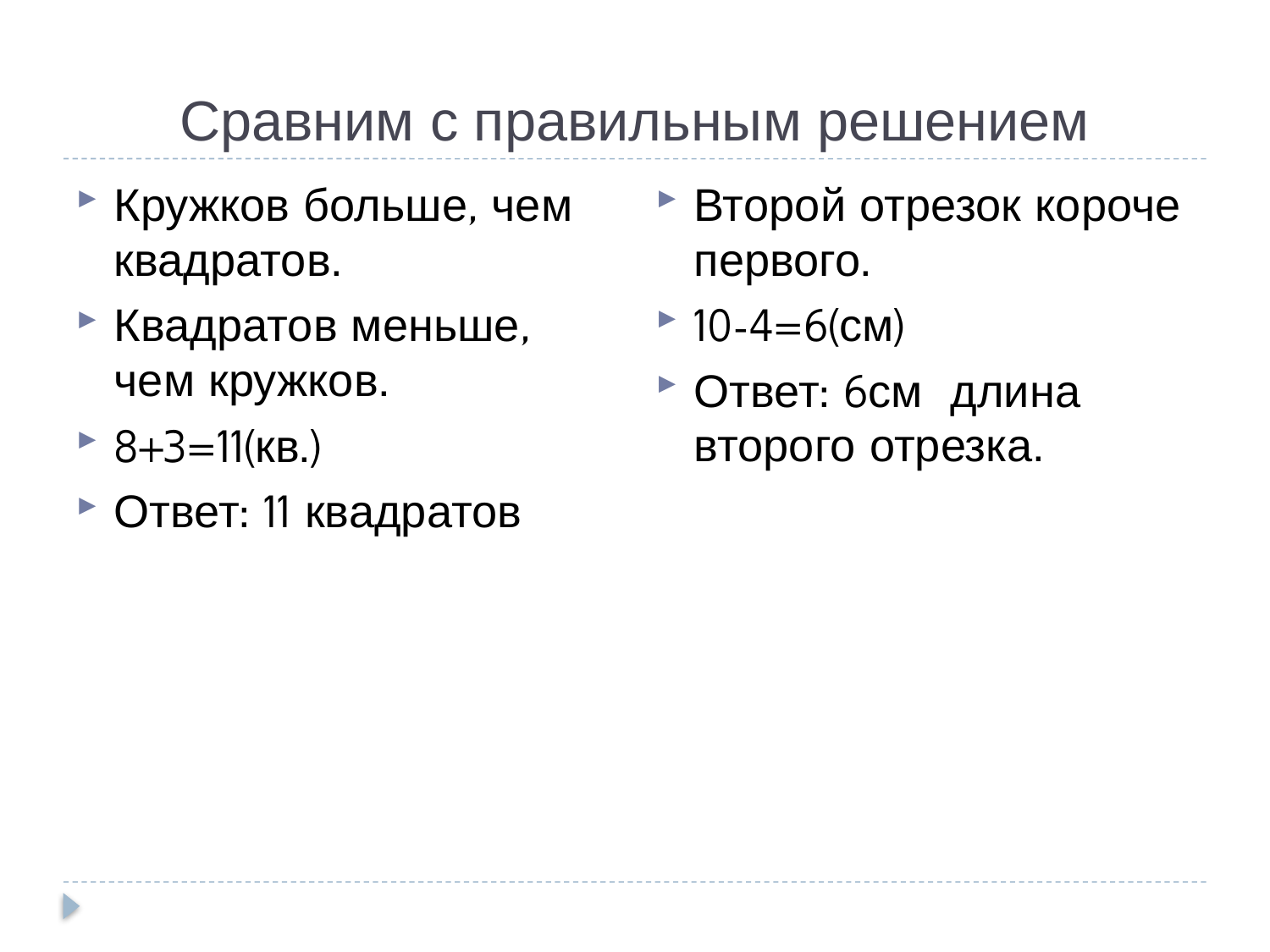

# Сравним с правильным решением
Второй отрезок короче первого.
10-4=6(см)
Ответ: 6см  длина второго отрезка.

Кружков больше, чем квадратов.
Квадратов меньше, чем кружков.
8+3=11(кв.)
Ответ: 11 квадратов